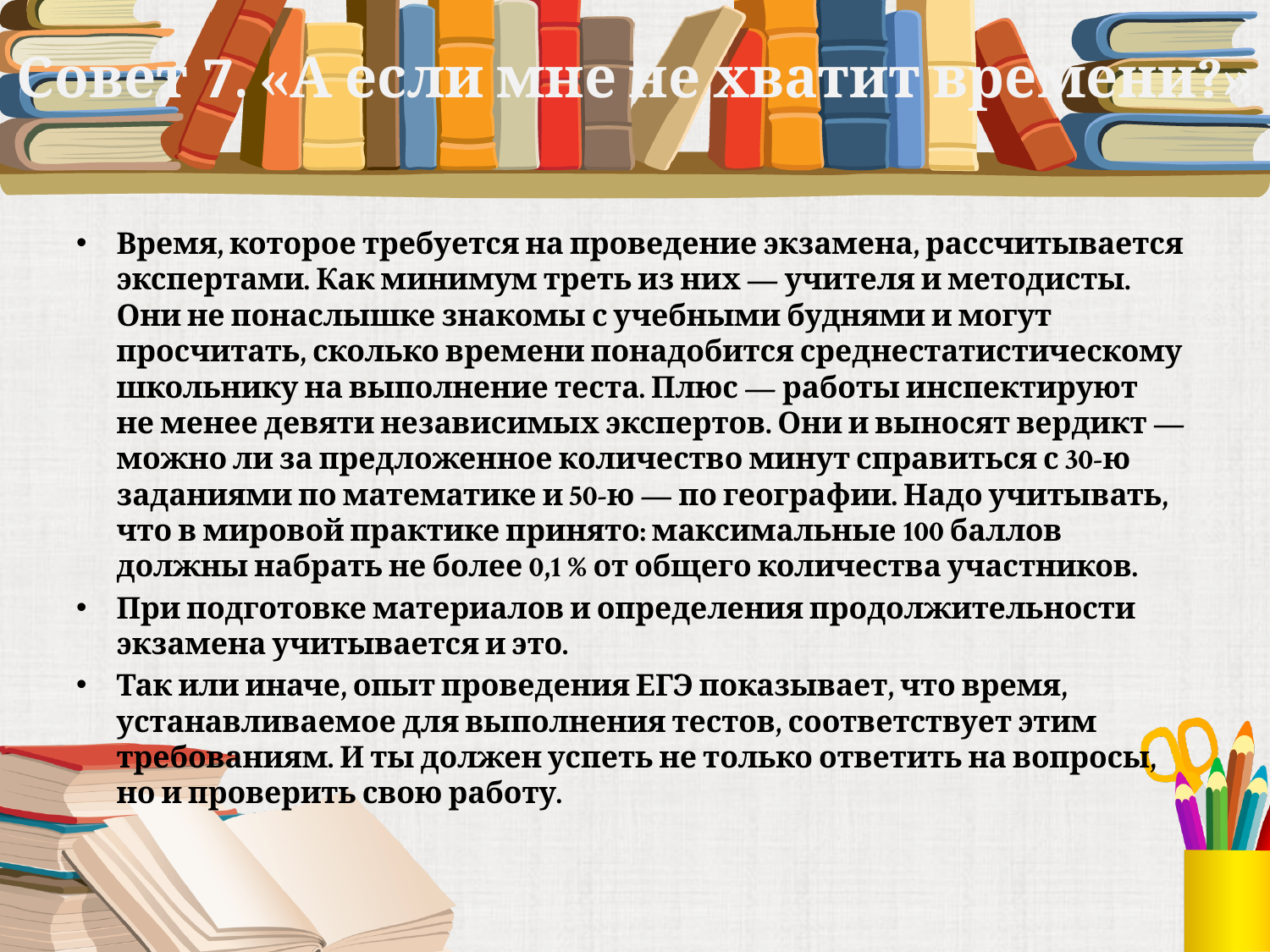

# Совет 7. «А если мне не хватит времени?»
Время, которое требуется на проведение экзамена, рассчитывается экспертами. Как минимум треть из них — учителя и методисты. Они не понаслышке знакомы с учебными буднями и могут просчитать, сколько времени понадобится среднестатистическому школьнику на выполнение теста. Плюс — работы инспектируют не менее девяти независимых экспертов. Они и выносят вердикт — можно ли за предложенное количество минут справиться с 30-ю заданиями по математике и 50-ю — по географии. Надо учитывать, что в мировой практике принято: максимальные 100 баллов должны набрать не более 0,1 % от общего количества участников.
При подготовке материалов и определения продолжительности экзамена учитывается и это.
Так или иначе, опыт проведения ЕГЭ показывает, что время, устанавливаемое для выполнения тестов, соответствует этим требованиям. И ты должен успеть не только ответить на вопросы, но и проверить свою работу.